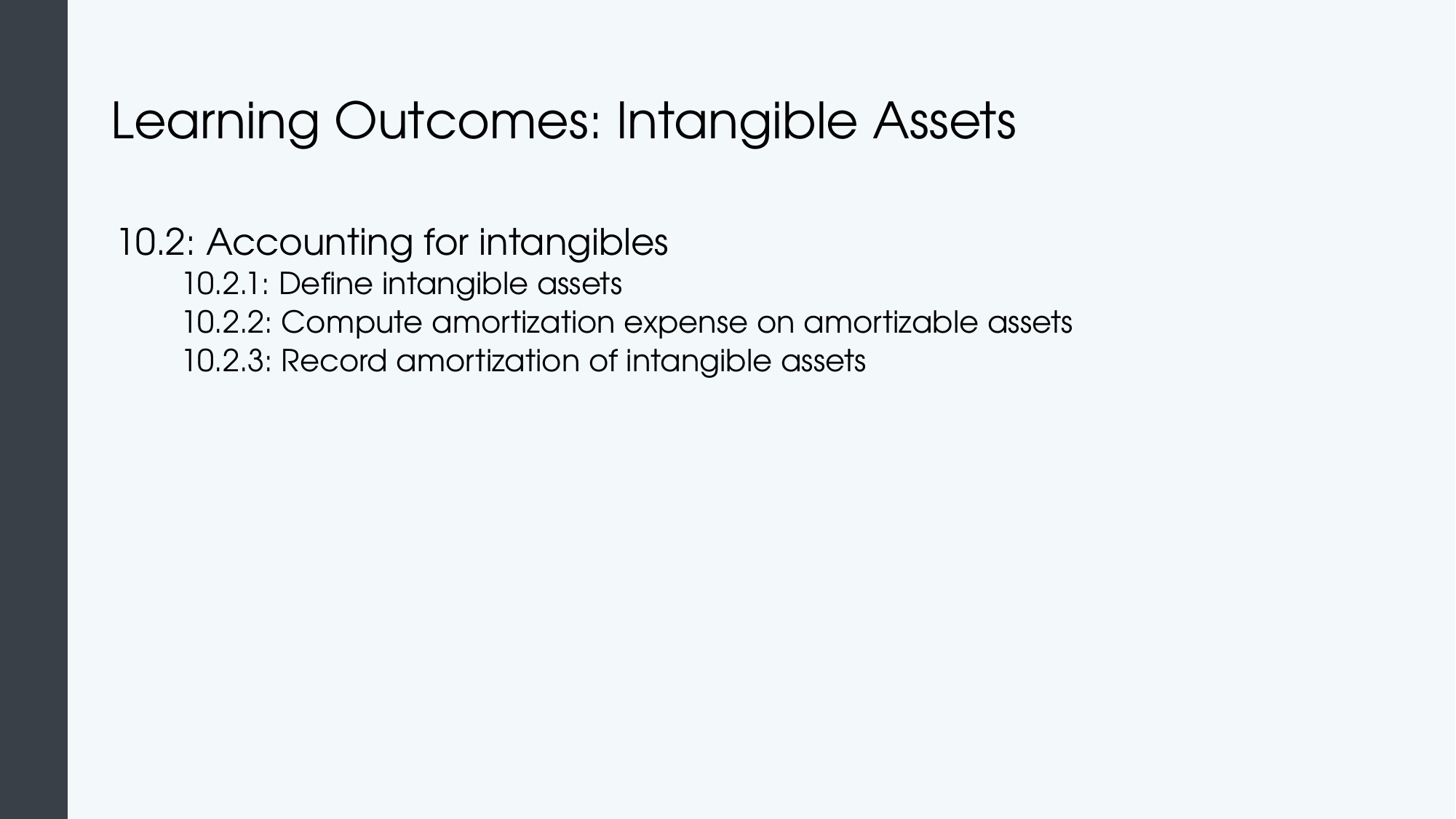

# Learning Outcomes: Intangible Assets
10.2: Accounting for intangibles
10.2.1: Define intangible assets
10.2.2: Compute amortization expense on amortizable assets
10.2.3: Record amortization of intangible assets